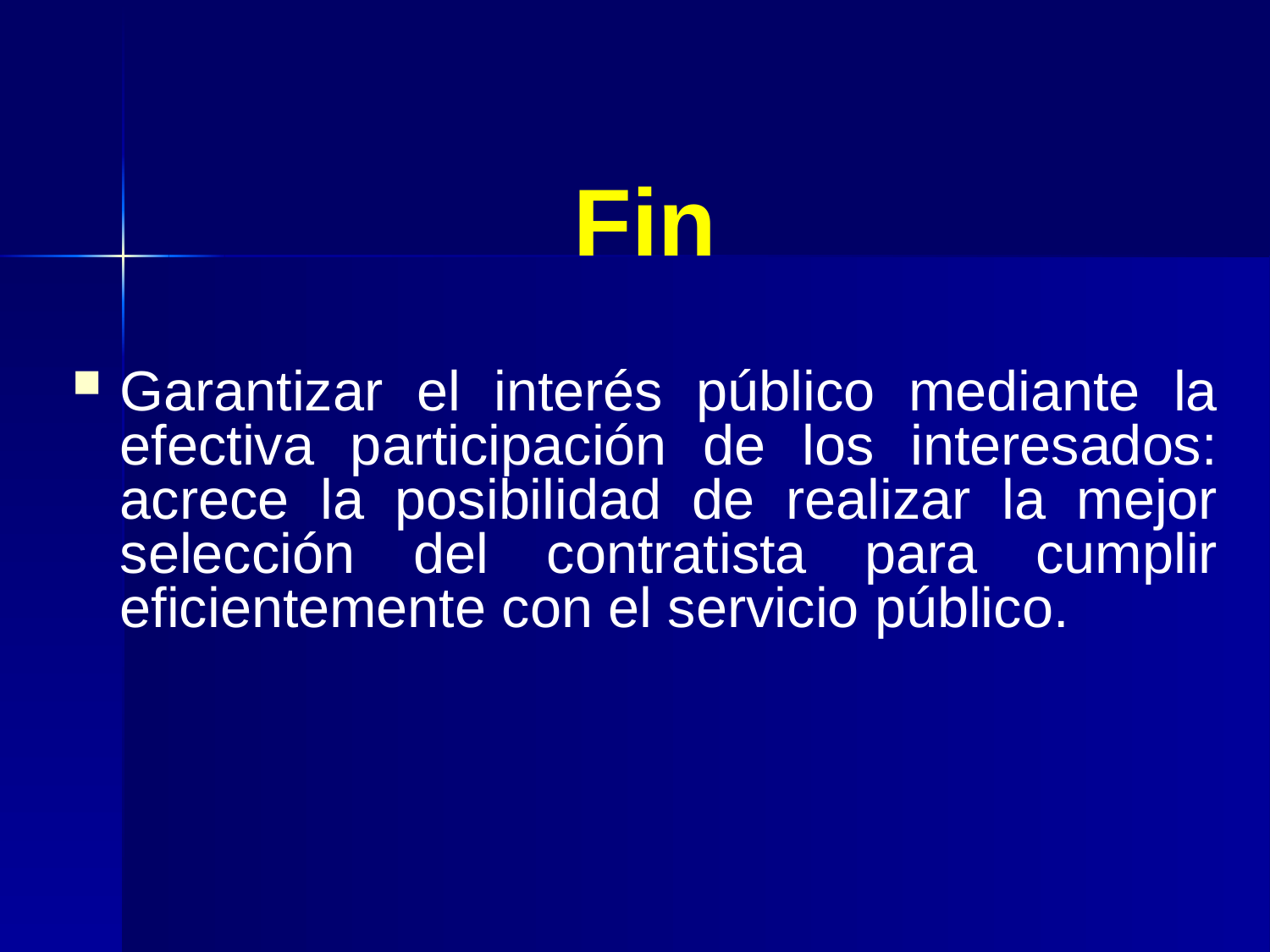

Fin

Garantizar el interés público mediante la efectiva participación de los interesados: acrece la posibilidad de realizar la mejor selección del contratista para cumplir eficientemente con el servicio público.